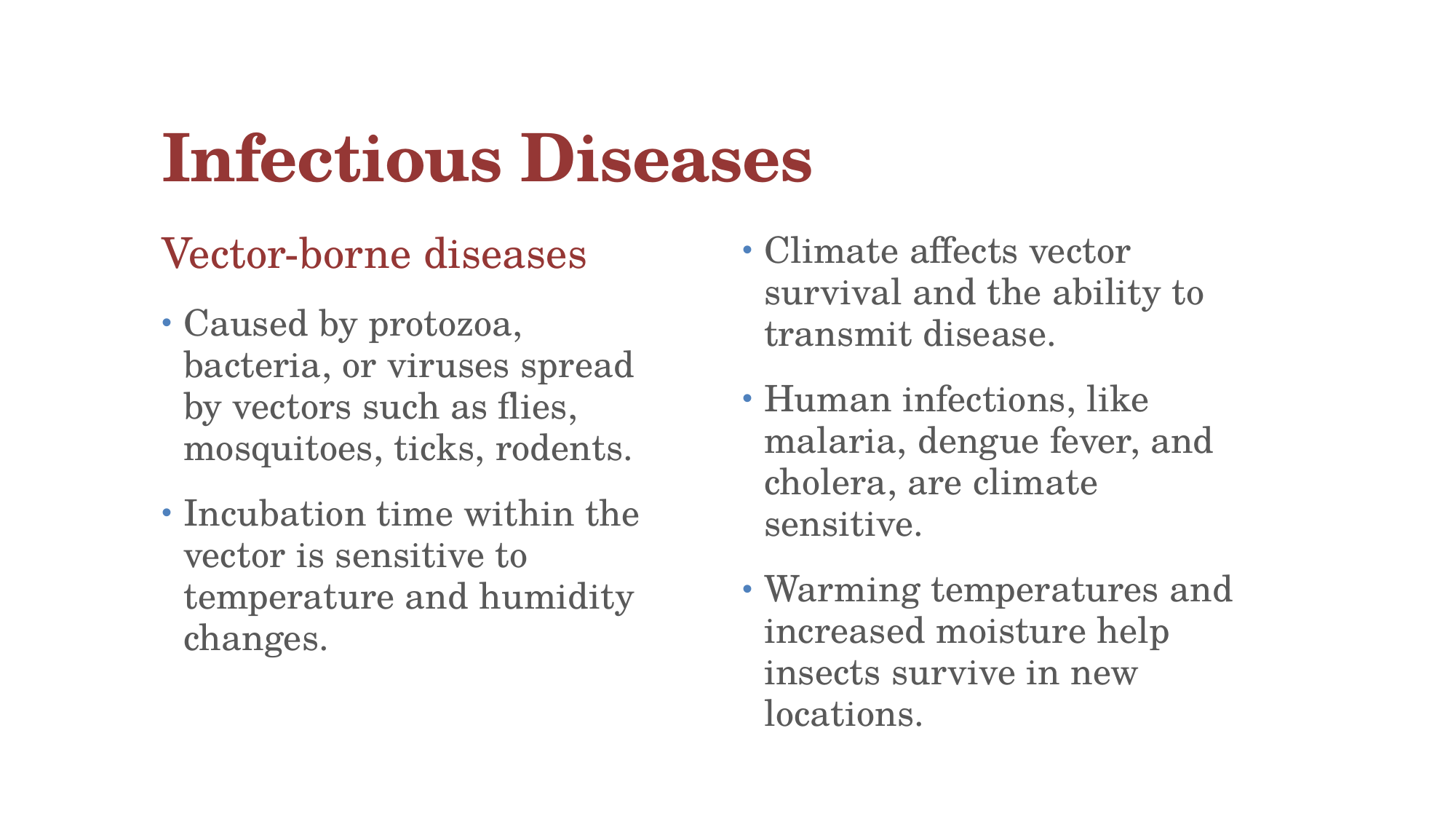

# Infectious Diseases
Vector-borne diseases
Caused by protozoa, bacteria, or viruses spread by vectors such as flies, mosquitoes, ticks, rodents.
Incubation time within the vector is sensitive to temperature and humidity changes.

Climate affects vector survival and the ability to transmit disease.
Human infections, like malaria, dengue fever, and cholera, are climate sensitive.
Warming temperatures and increased moisture help insects survive in new locations.

Dr. I.Echeverry_KSU_CAMS_CHS_HE_2nd3637
30